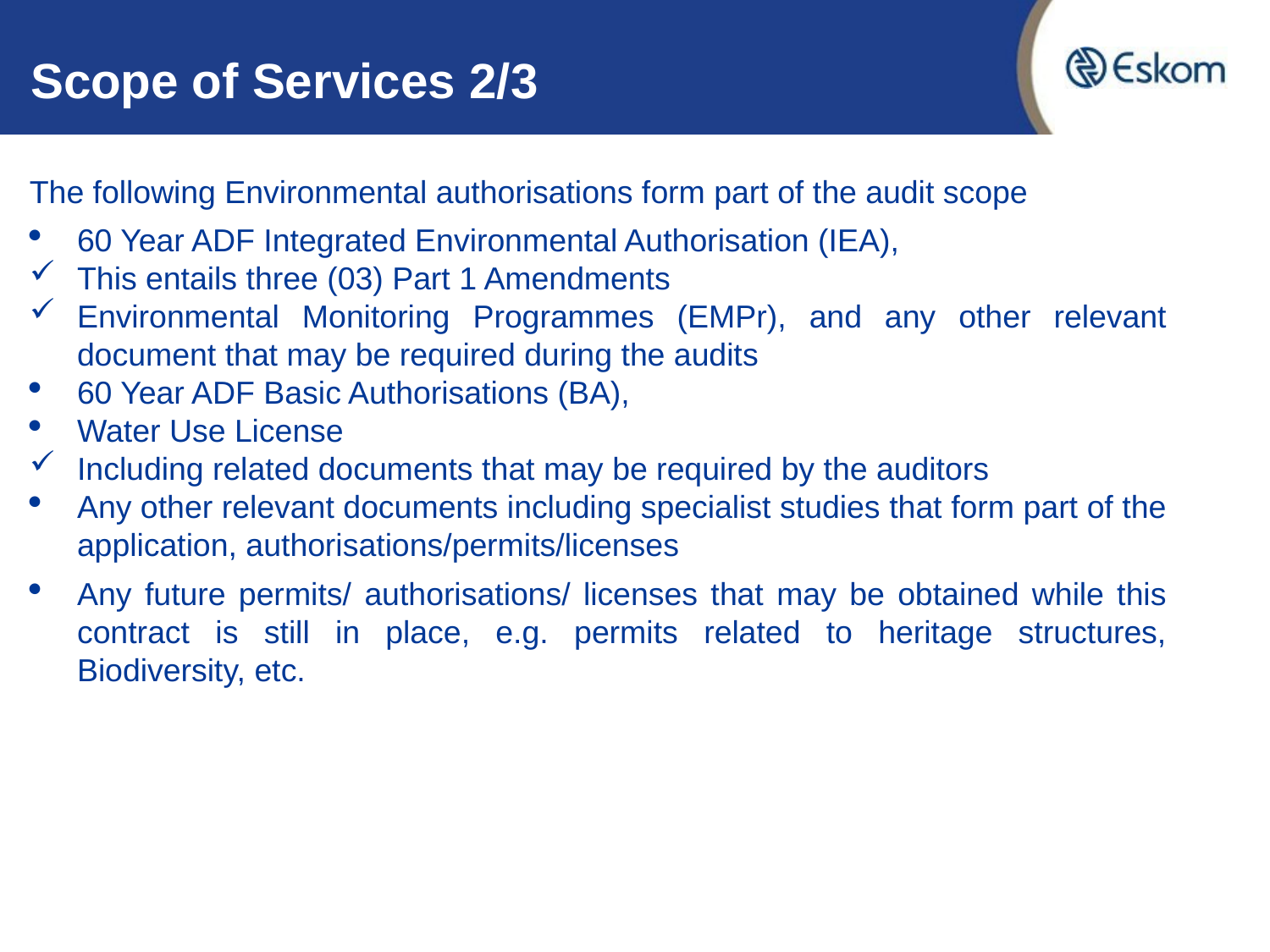

# Scope of Services 2/3
The following Environmental authorisations form part of the audit scope
60 Year ADF Integrated Environmental Authorisation (IEA),
This entails three (03) Part 1 Amendments
Environmental Monitoring Programmes (EMPr), and any other relevant document that may be required during the audits
60 Year ADF Basic Authorisations (BA),
Water Use License
Including related documents that may be required by the auditors
Any other relevant documents including specialist studies that form part of the application, authorisations/permits/licenses
Any future permits/ authorisations/ licenses that may be obtained while this contract is still in place, e.g. permits related to heritage structures, Biodiversity, etc.